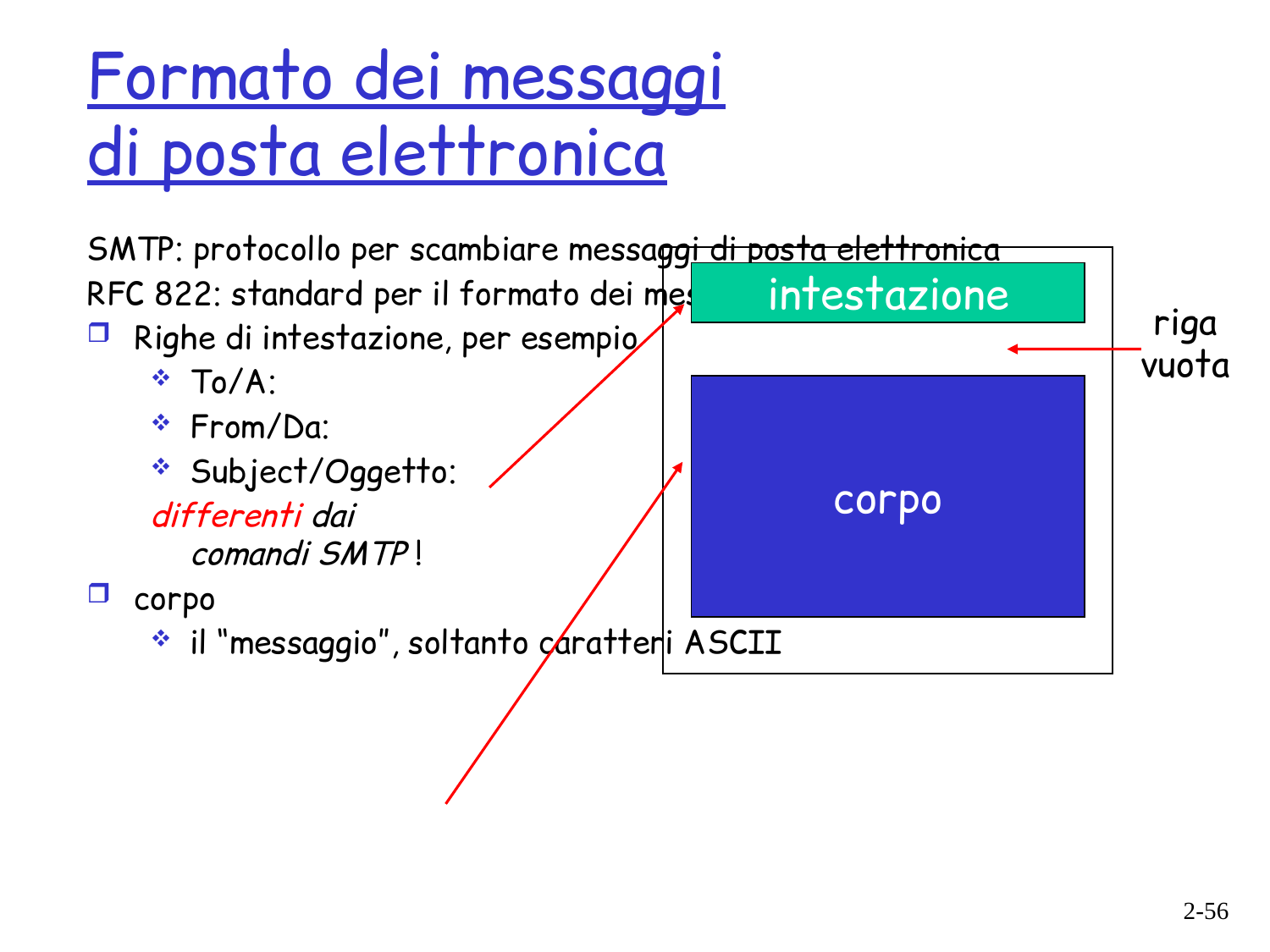

# Formato dei messaggi di posta elettronica
SMTP: protocollo per scambiare messaggi di posta elettronica
RFC 822: standard per il formato dei messaggi di testo:
Righe di intestazione, per esempio
To/A:
From/Da:
Subject/Oggetto:
differenti dai
comandi SMTP !
corpo
il “messaggio”, soltanto caratteri ASCII

intestazione
riga
vuota

corpo

2-56